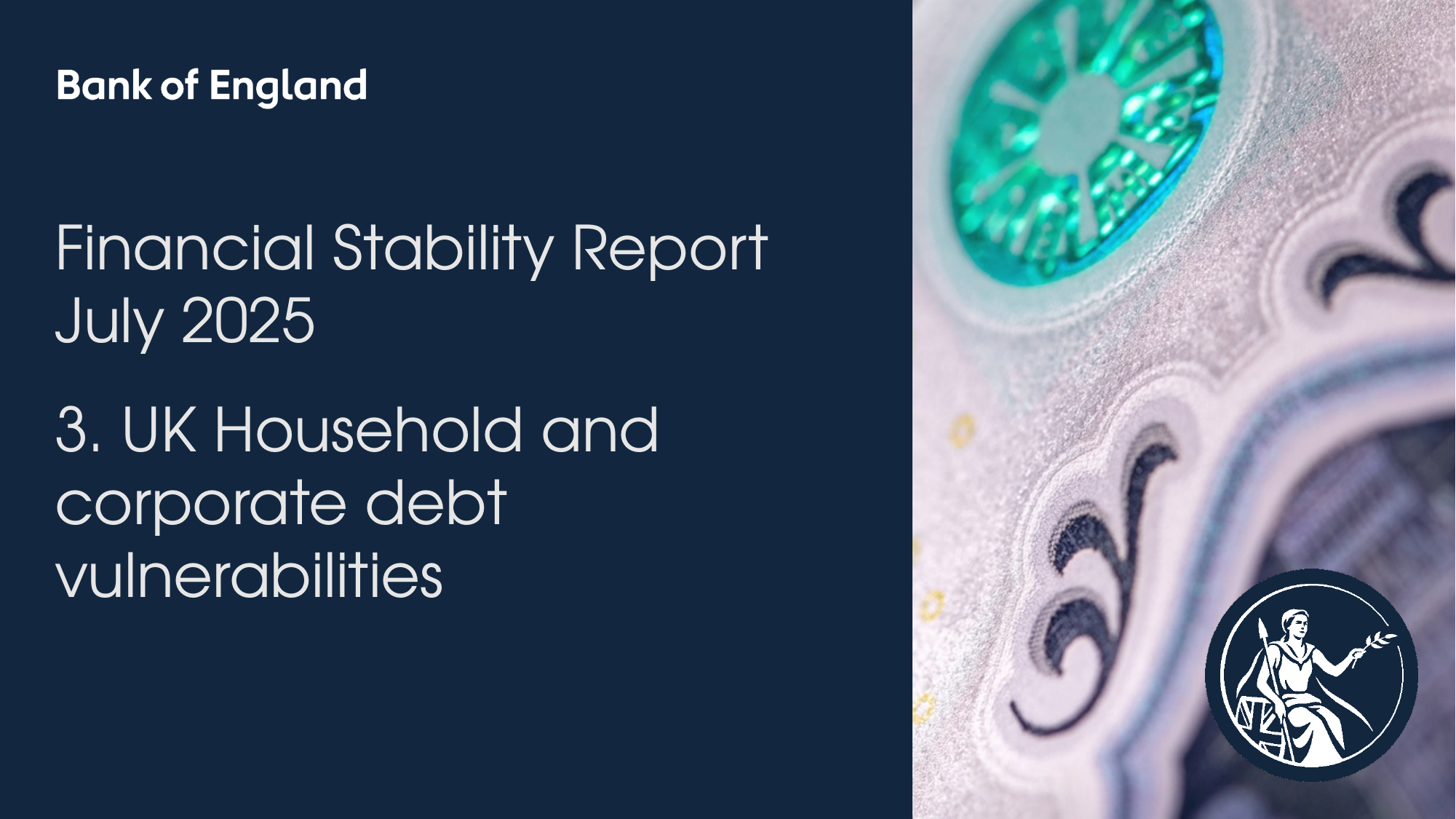

Financial Stability Report
July 2025ox
3. UK Household and corporate debt vulnerabilities